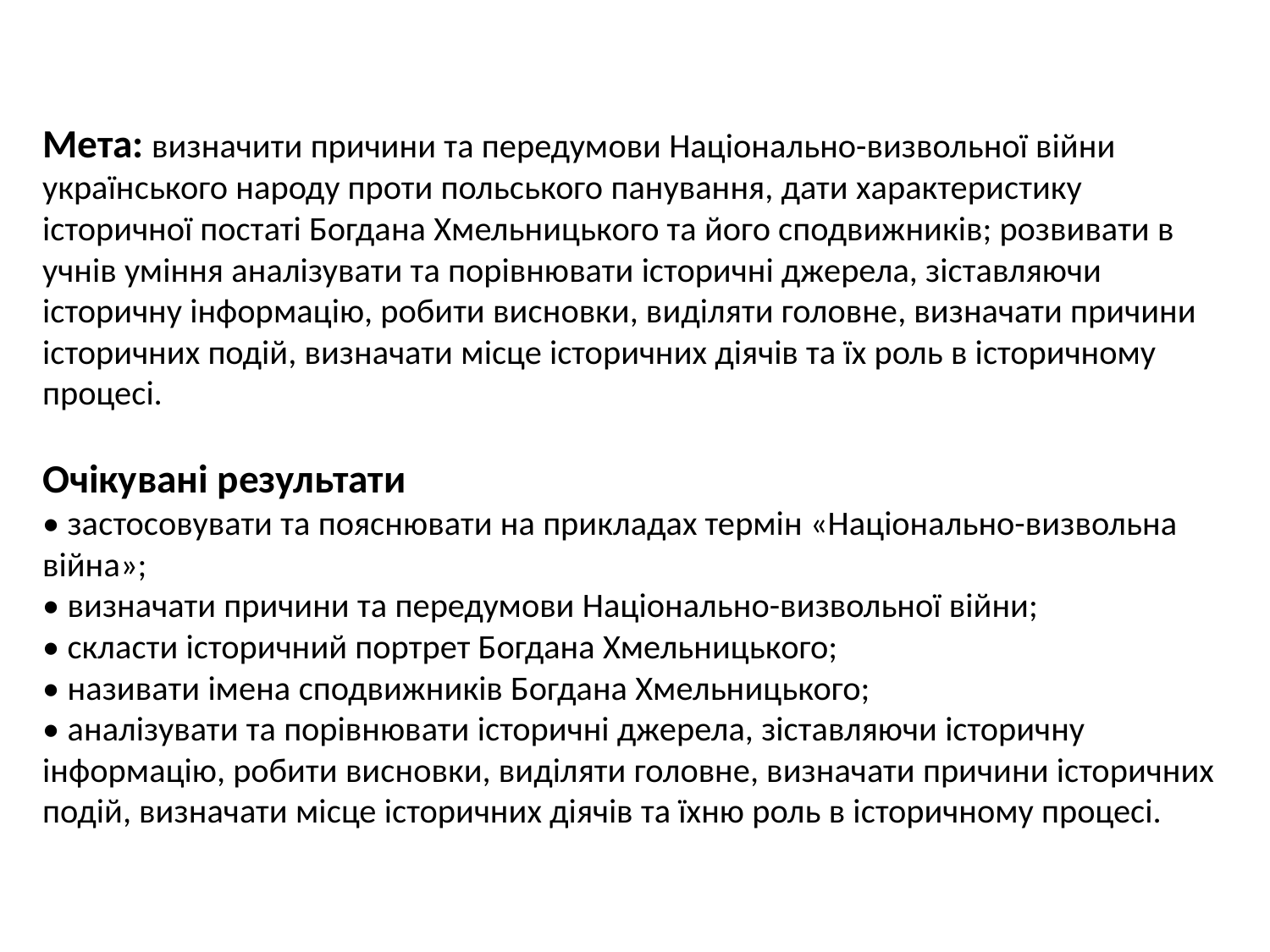

# Мета: визначити причини та передумови Національно-визвольної війни українського народу проти польського панування, дати характеристику історичної постаті Богдана Хмельницького та його сподвижників; розвивати в учнів уміння аналізувати та порівнювати історичні джерела, зіставляючи історичну інформацію, робити висновки, виділяти головне, визначати причини історичних подій, визначати місце історичних діячів та їх роль в історичному процесі. Очікувані результати • застосовувати та пояснювати на прикладах термін «Національно-визвольна війна»; • визначати причини та передумови Національно-визвольної війни; • скласти історичний портрет Богдана Хмельницького; • називати імена сподвижників Богдана Хмельницького; • аналізувати та порівнювати історичні джерела, зіставляючи історичну інформацію, робити висновки, виділяти головне, визначати причини історичних подій, визначати місце історичних діячів та їхню роль в історичному процесі.